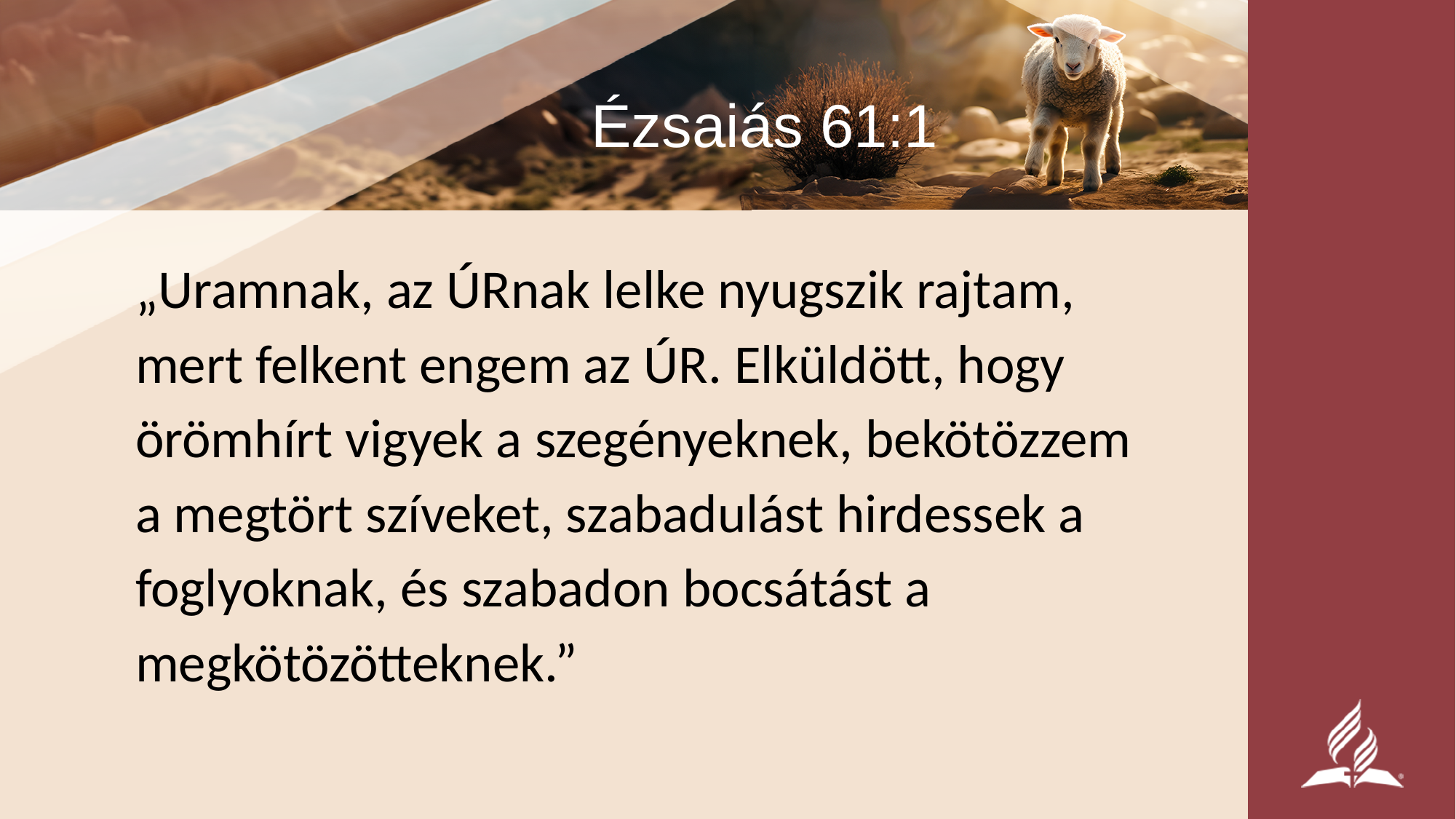

# Ézsaiás 61:1
„Uramnak, az ÚRnak lelke nyugszik rajtam, mert felkent engem az ÚR. Elküldött, hogy örömhírt vigyek a szegényeknek, bekötözzem a megtört szíveket, szabadulást hirdessek a foglyoknak, és szabadon bocsátást a megkötözötteknek.”